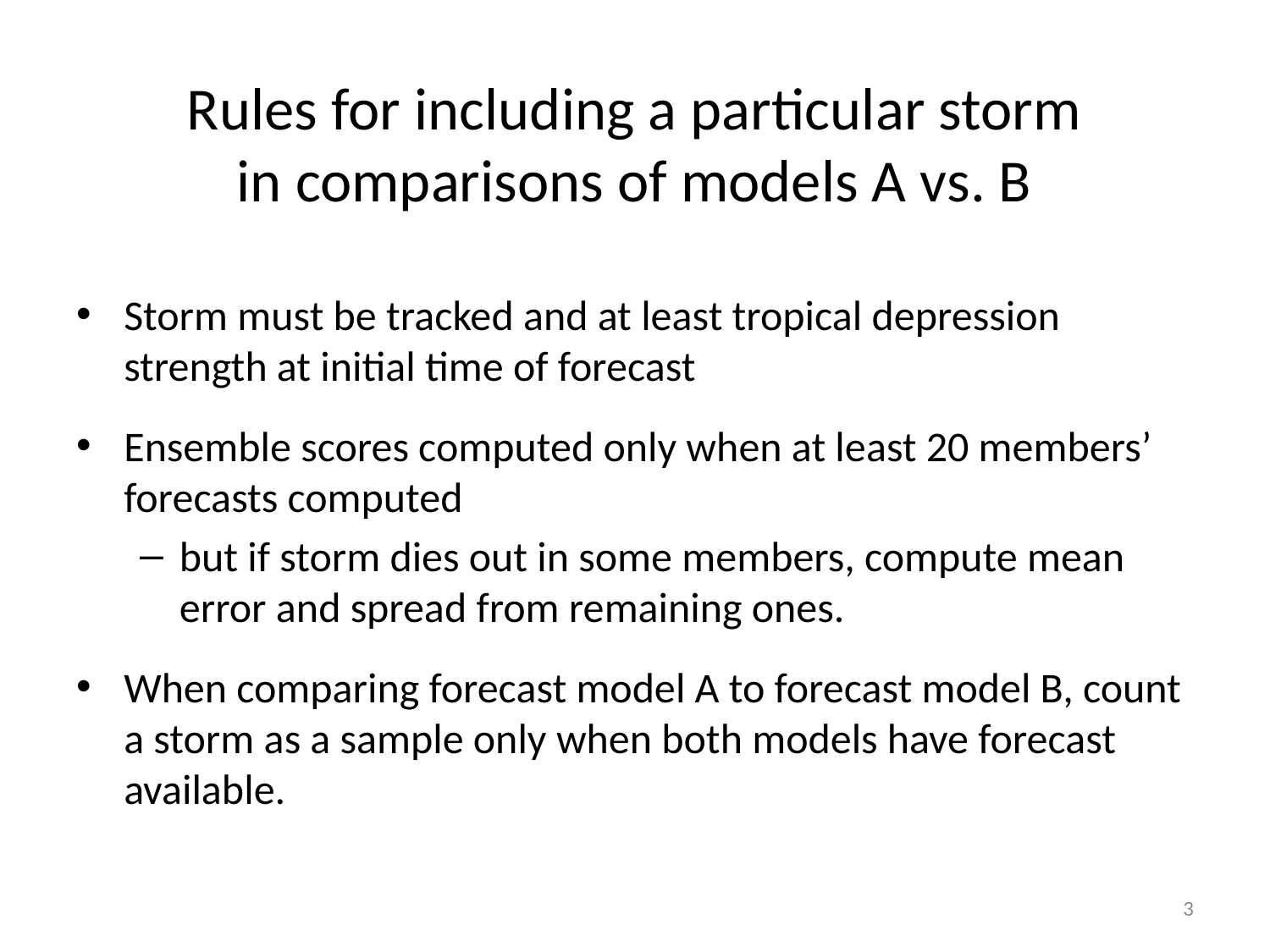

# Rules for including a particular storm in comparisons of models A vs. B
Storm must be tracked and at least tropical depression strength at initial time of forecast
Ensemble scores computed only when at least 20 members’ forecasts computed
but if storm dies out in some members, compute mean error and spread from remaining ones.
When comparing forecast model A to forecast model B, count a storm as a sample only when both models have forecast available.

3